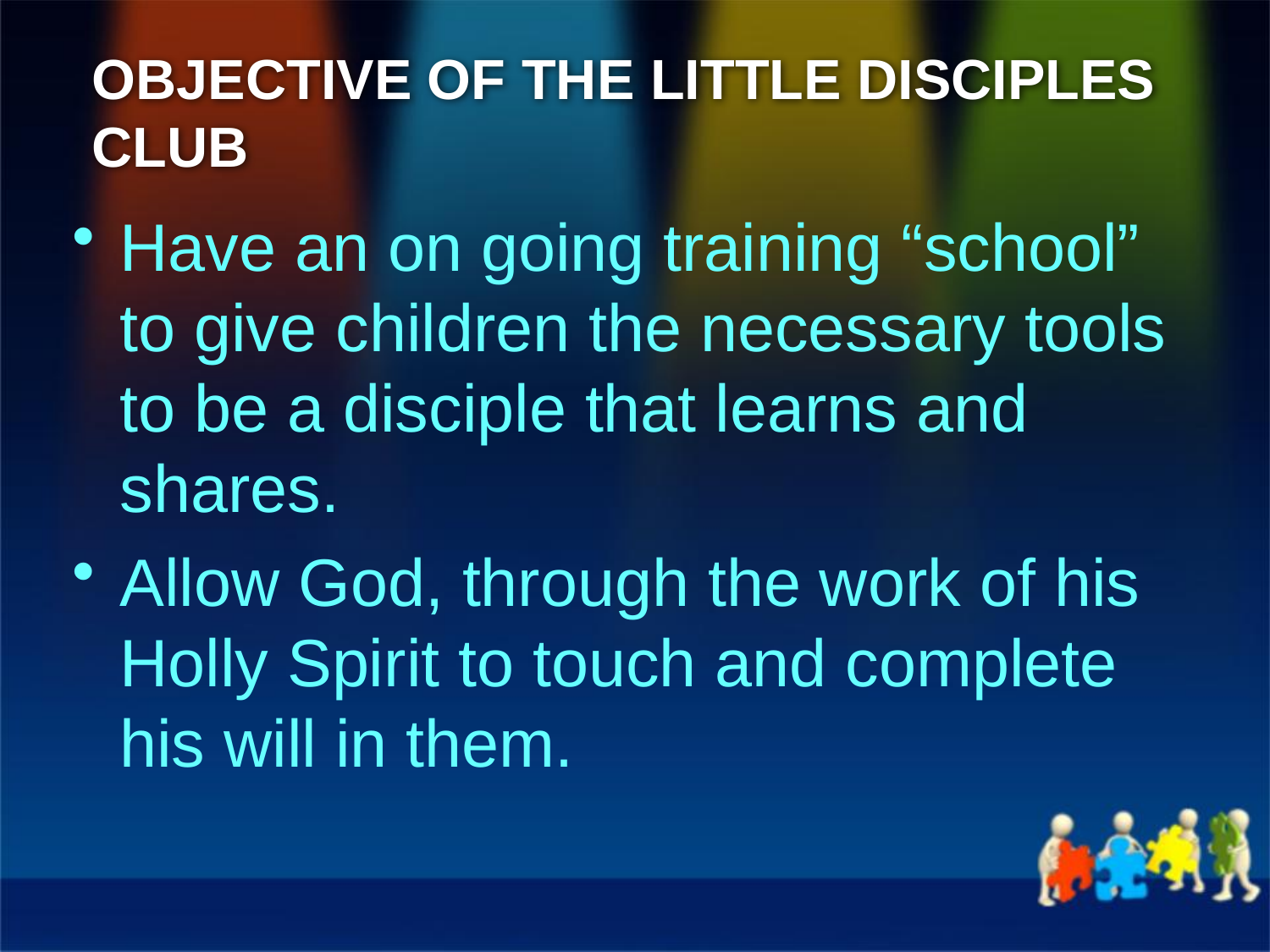

# OBJECTIVE OF THE LITTLE DISCIPLES CLUB
Have an on going training “school” to give children the necessary tools to be a disciple that learns and shares.
Allow God, through the work of his Holly Spirit to touch and complete his will in them.